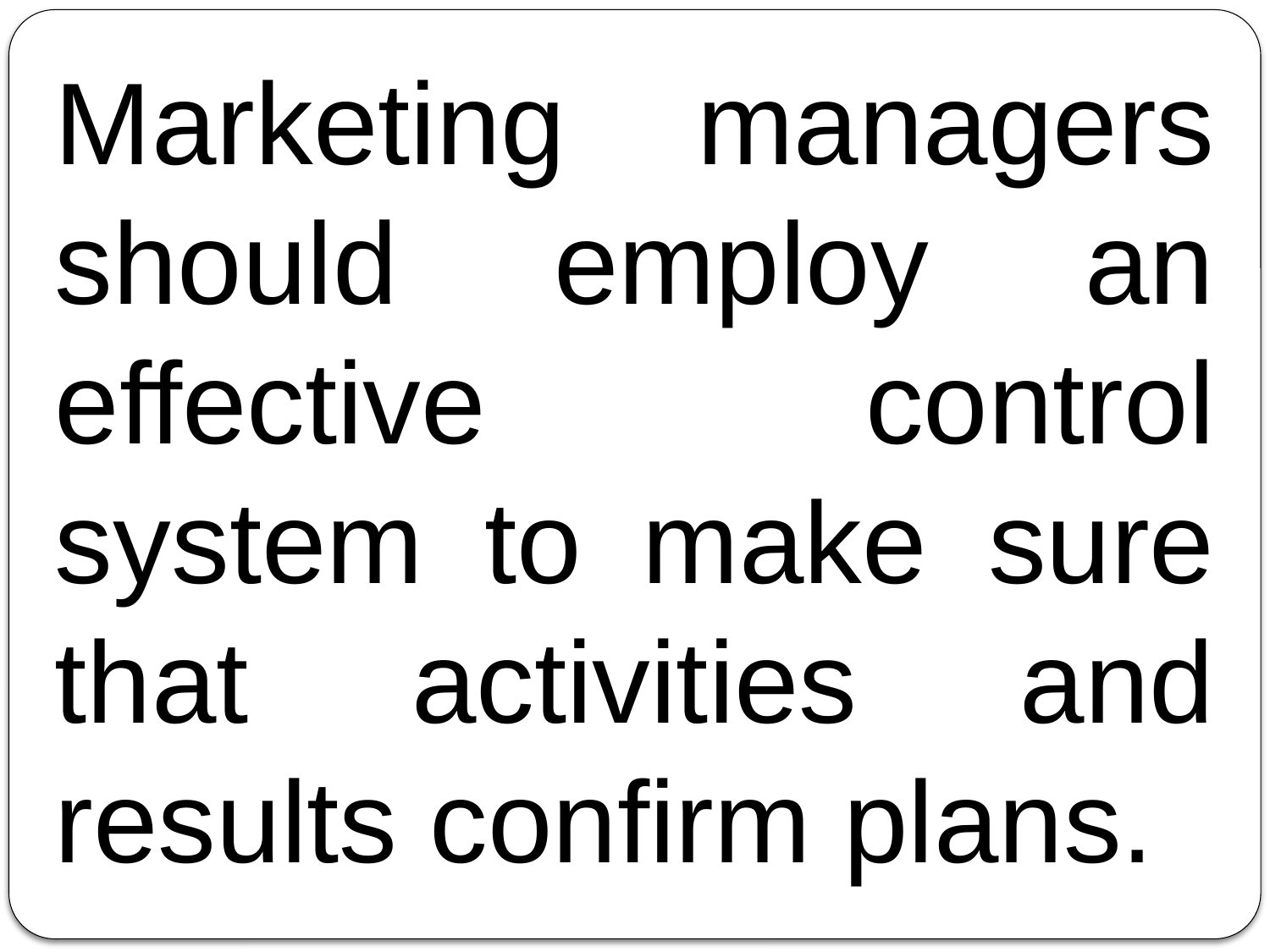

Marketing managers should employ an effective control system to make sure that activities and results confirm plans.